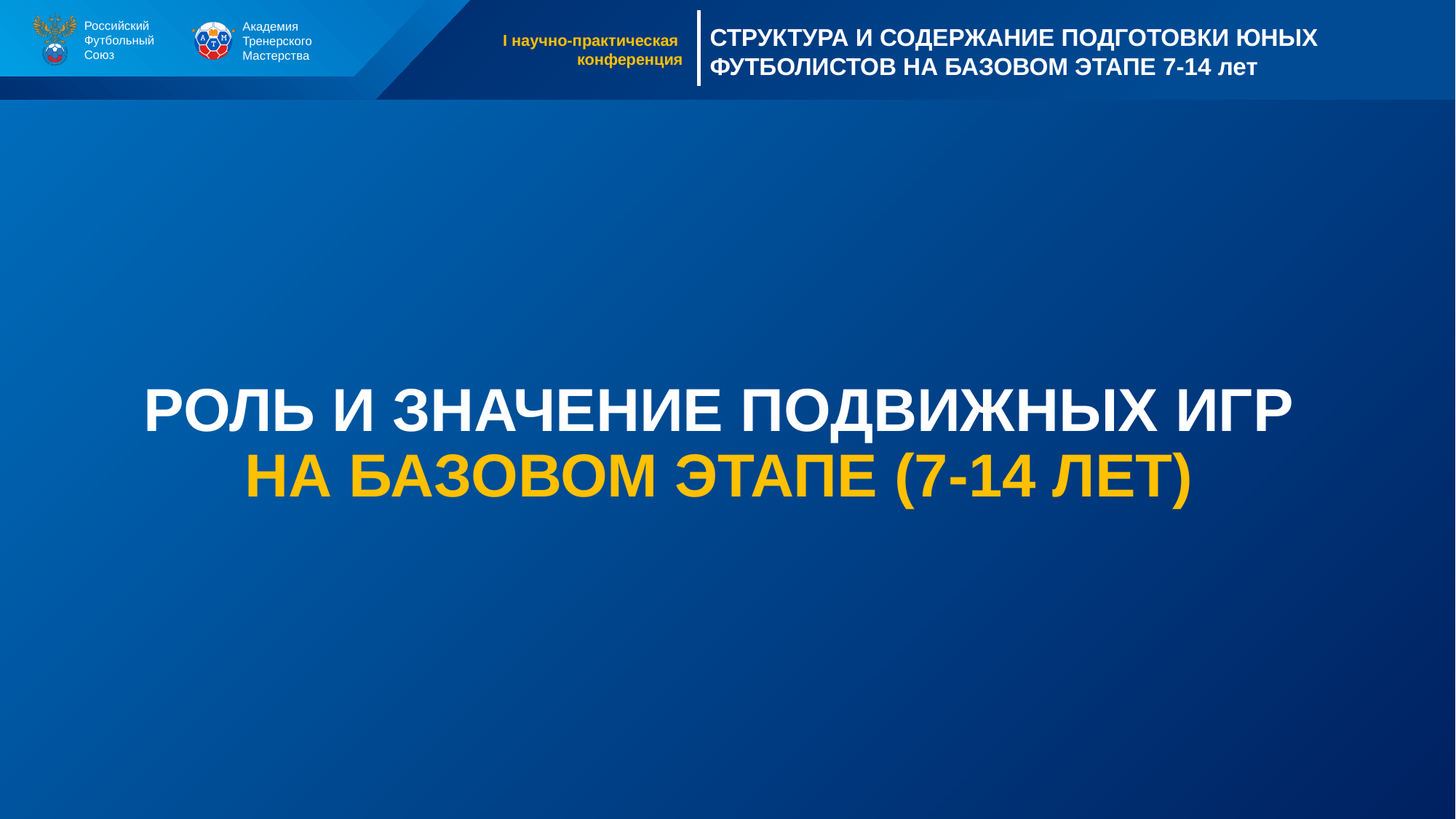

# РОЛЬ И ЗНАЧЕНИЕ ПОДВИЖНЫХ ИГР НА БАЗОВОМ ЭТАПЕ (7-14 ЛЕТ)